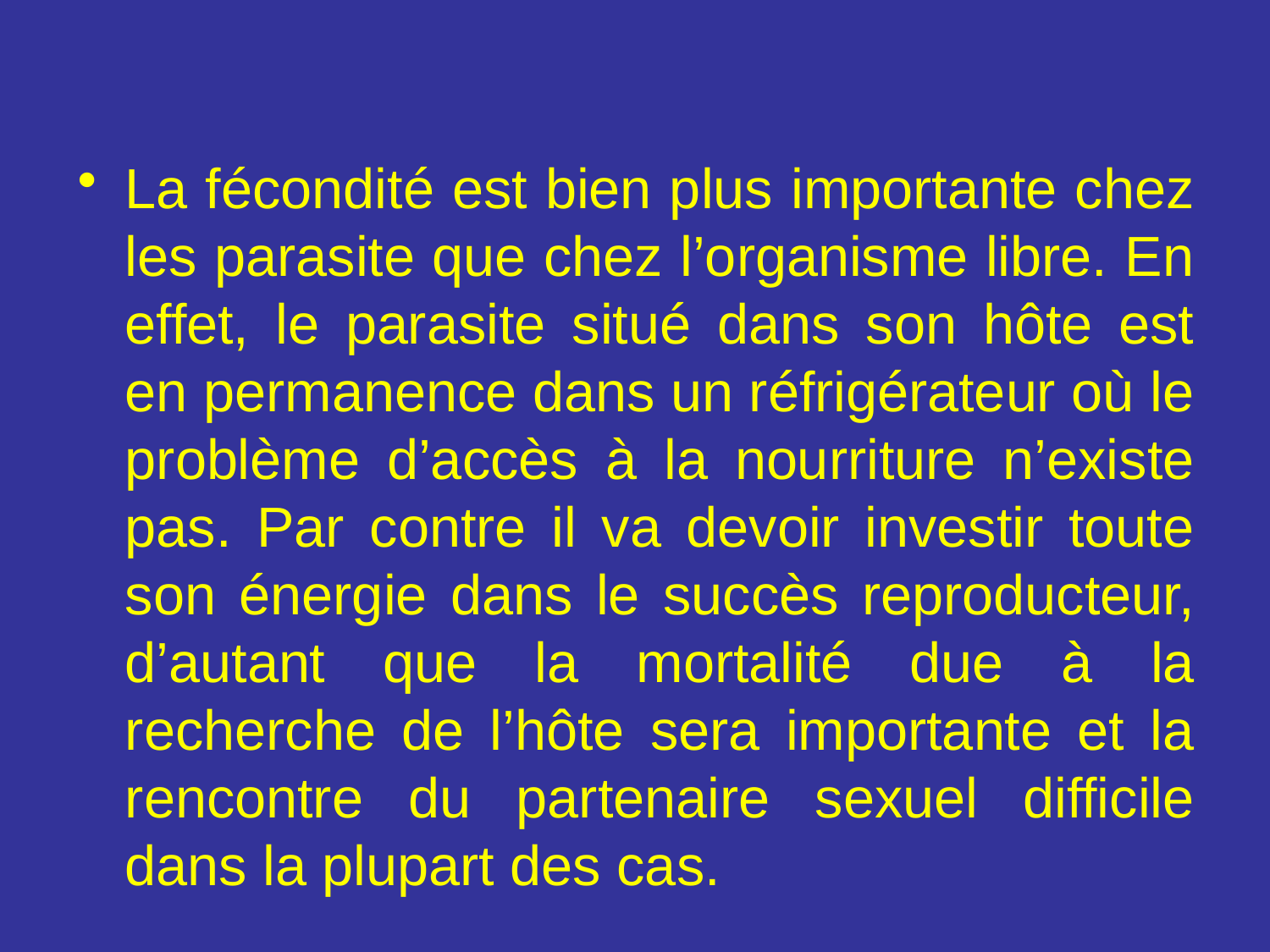

La fécondité est bien plus importante chez les parasite que chez l’organisme libre. En effet, le parasite situé dans son hôte est en permanence dans un réfrigérateur où le problème d’accès à la nourriture n’existe pas. Par contre il va devoir investir toute son énergie dans le succès reproducteur, d’autant que la mortalité due à la recherche de l’hôte sera importante et la rencontre du partenaire sexuel difficile dans la plupart des cas.